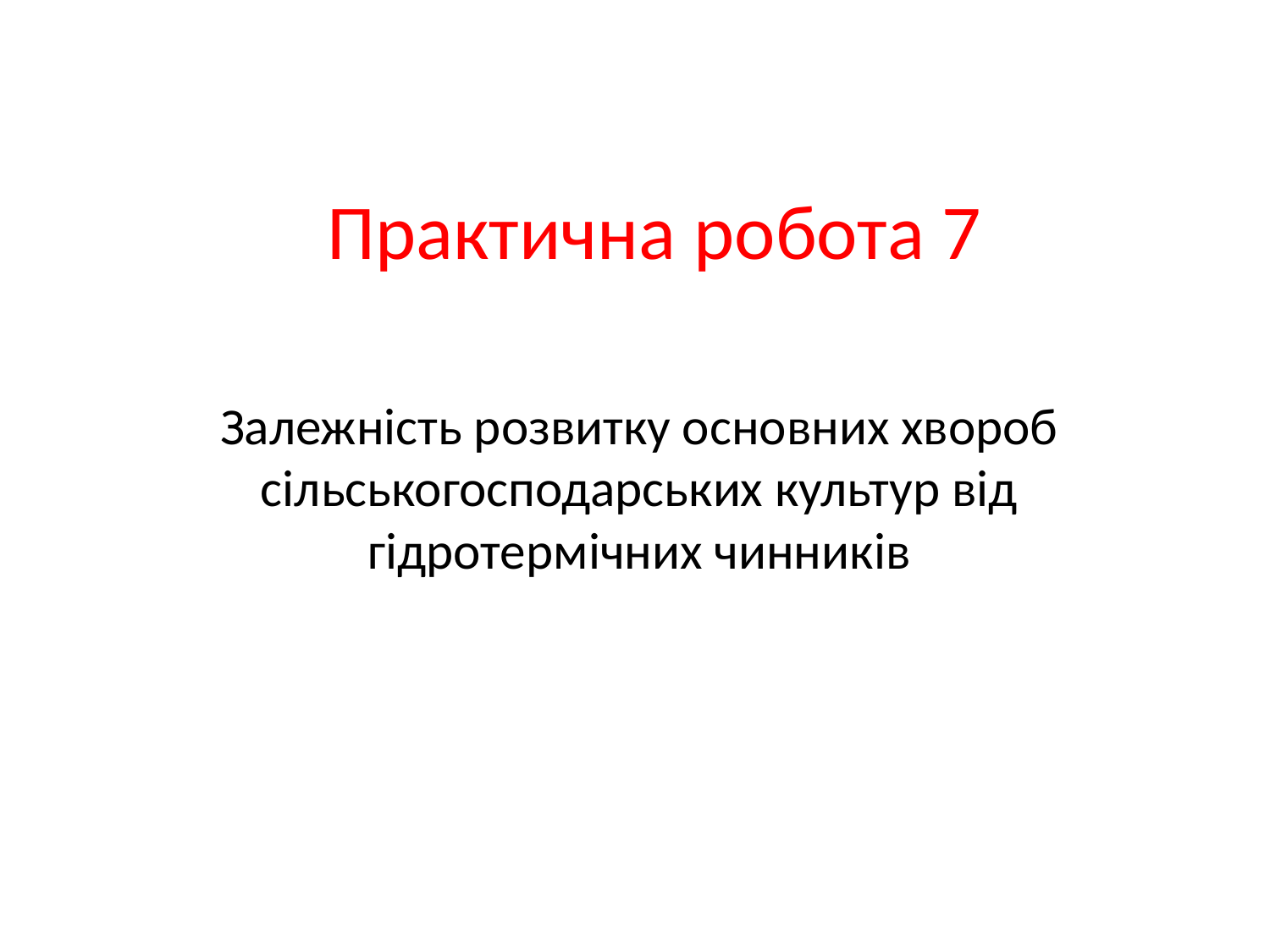

# Практична робота 7
Залежність розвитку основних хвороб сільськогосподарських культур від гідротермічних чинників